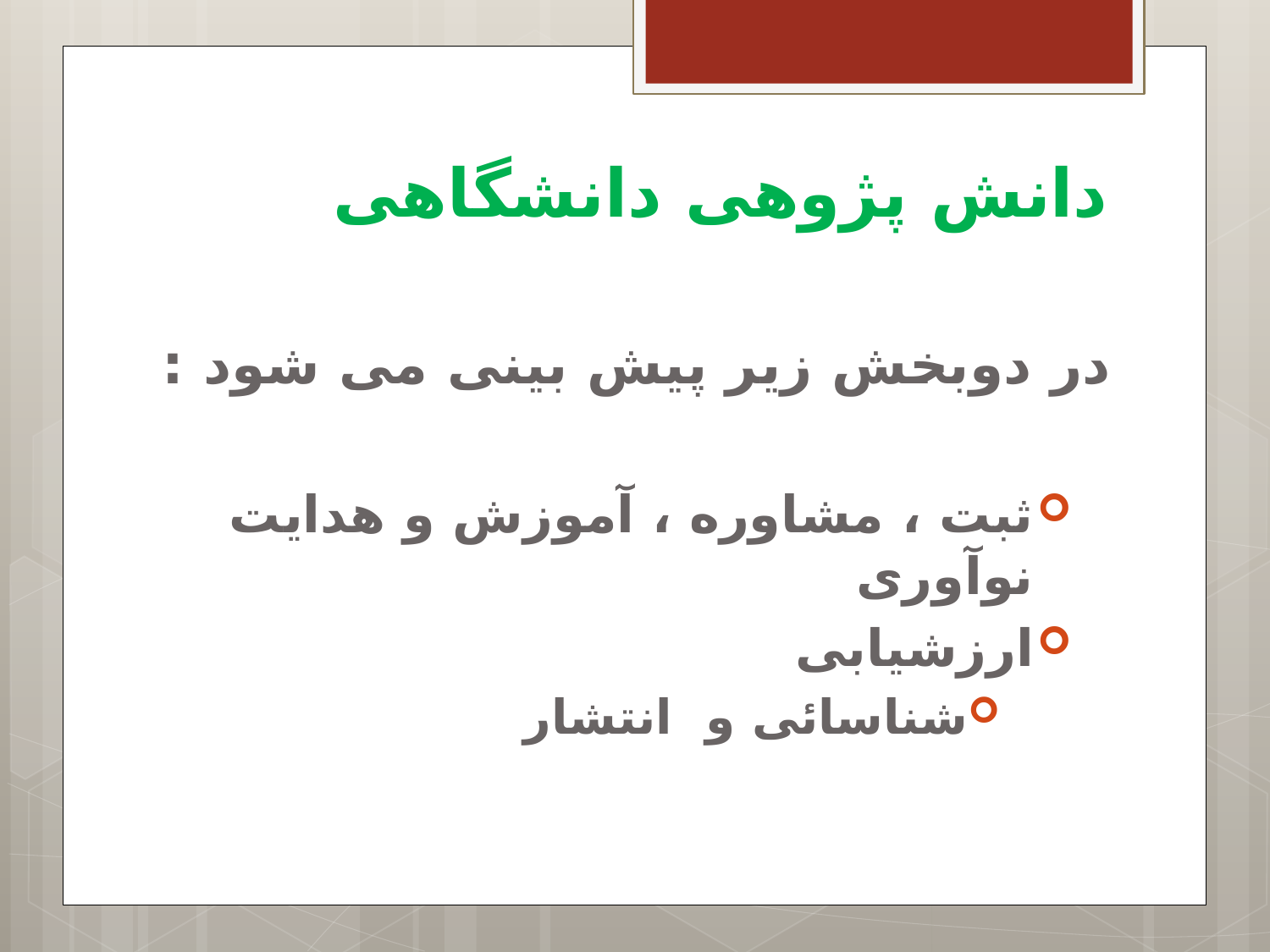

# دانش پژوهی دانشگاهی
در دوبخش زیر پیش بینی می شود :

ثبت ، مشاوره ، آموزش و هدایت نوآوری
ارزشیابی
شناسائی و  انتشار